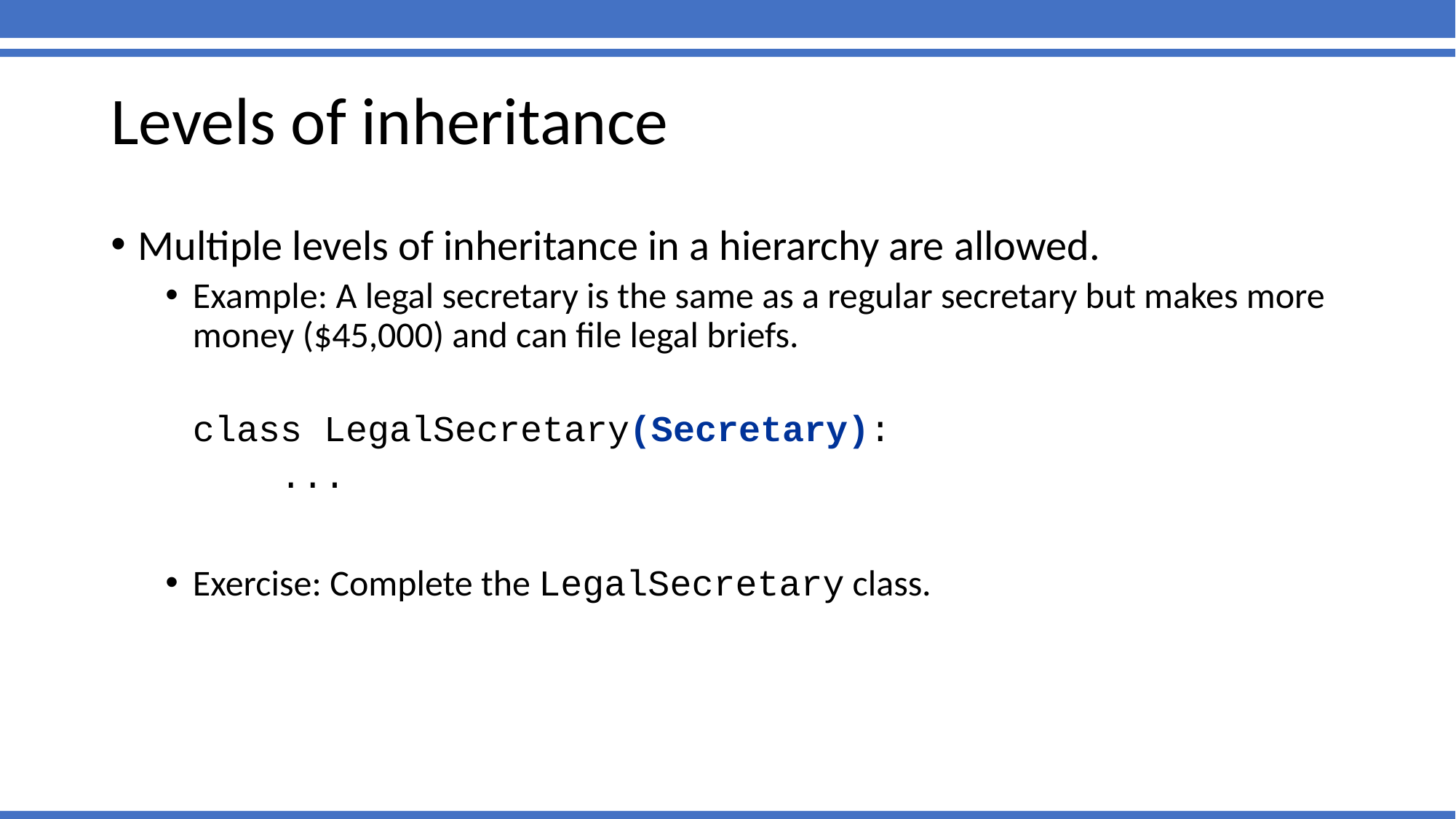

Levels of inheritance
Multiple levels of inheritance in a hierarchy are allowed.
Example: A legal secretary is the same as a regular secretary but makes more money ($45,000) and can file legal briefs.

	class LegalSecretary(Secretary):
	    ...

Exercise: Complete the LegalSecretary class.